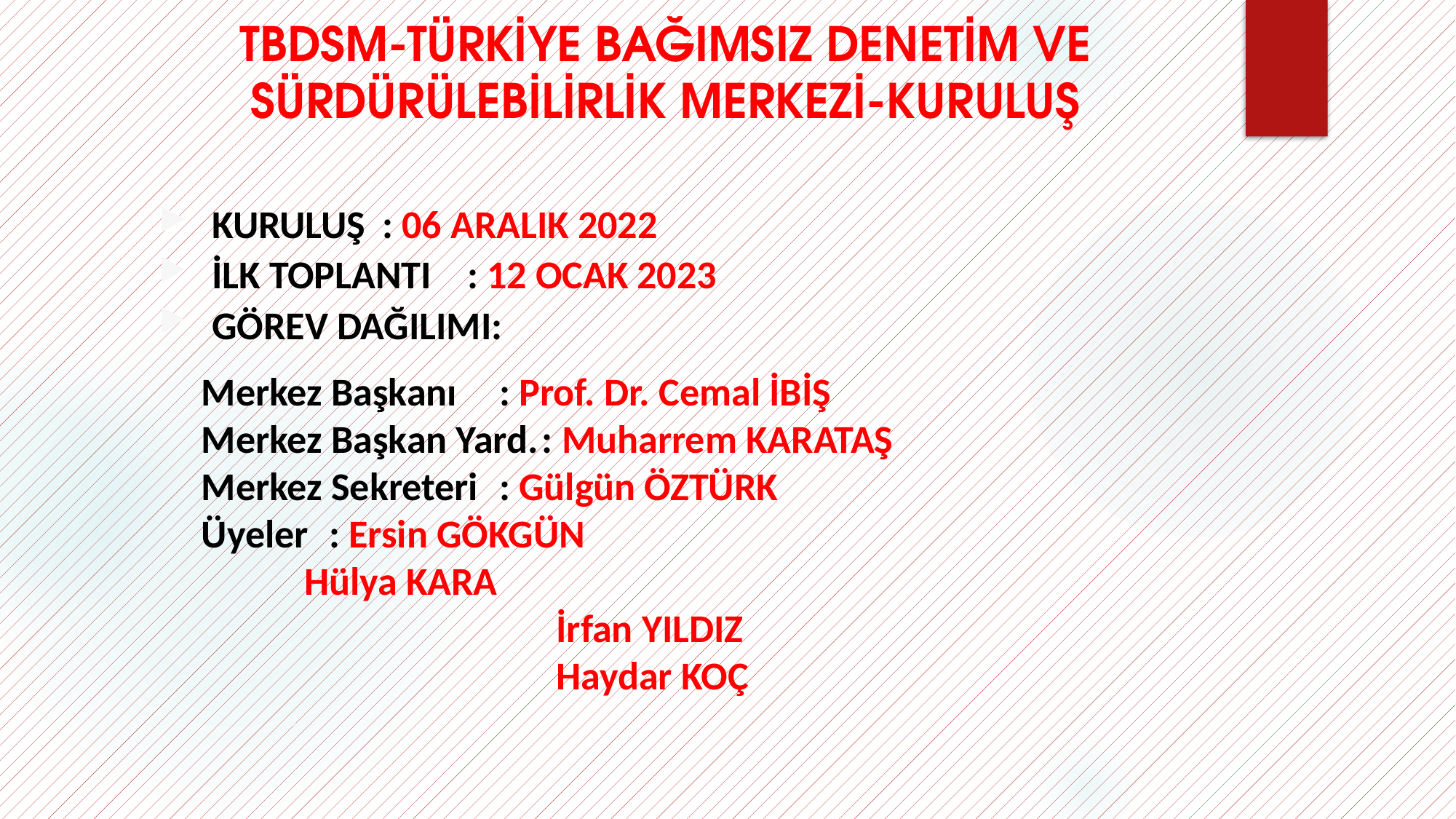

# TBDSM-TÜRKİYE BAĞIMSIZ DENETİM VE SÜRDÜRÜLEBİLİRLİK MERKEZİ-KURULUŞ
KURULUŞ 				: 06 ARALIK 2022
İLK TOPLANTI 			: 12 OCAK 2023
GÖREV DAĞILIMI:

	Merkez Başkanı			: Prof. Dr. Cemal İBİŞ
	Merkez Başkan Yard.		: Muharrem KARATAŞ
	Merkez Sekreteri			: Gülgün ÖZTÜRK
	Üyeler					: Ersin GÖKGÜN
 				  		    	  Hülya KARA
  		   	  İrfan YILDIZ
  		   	  Haydar KOÇ